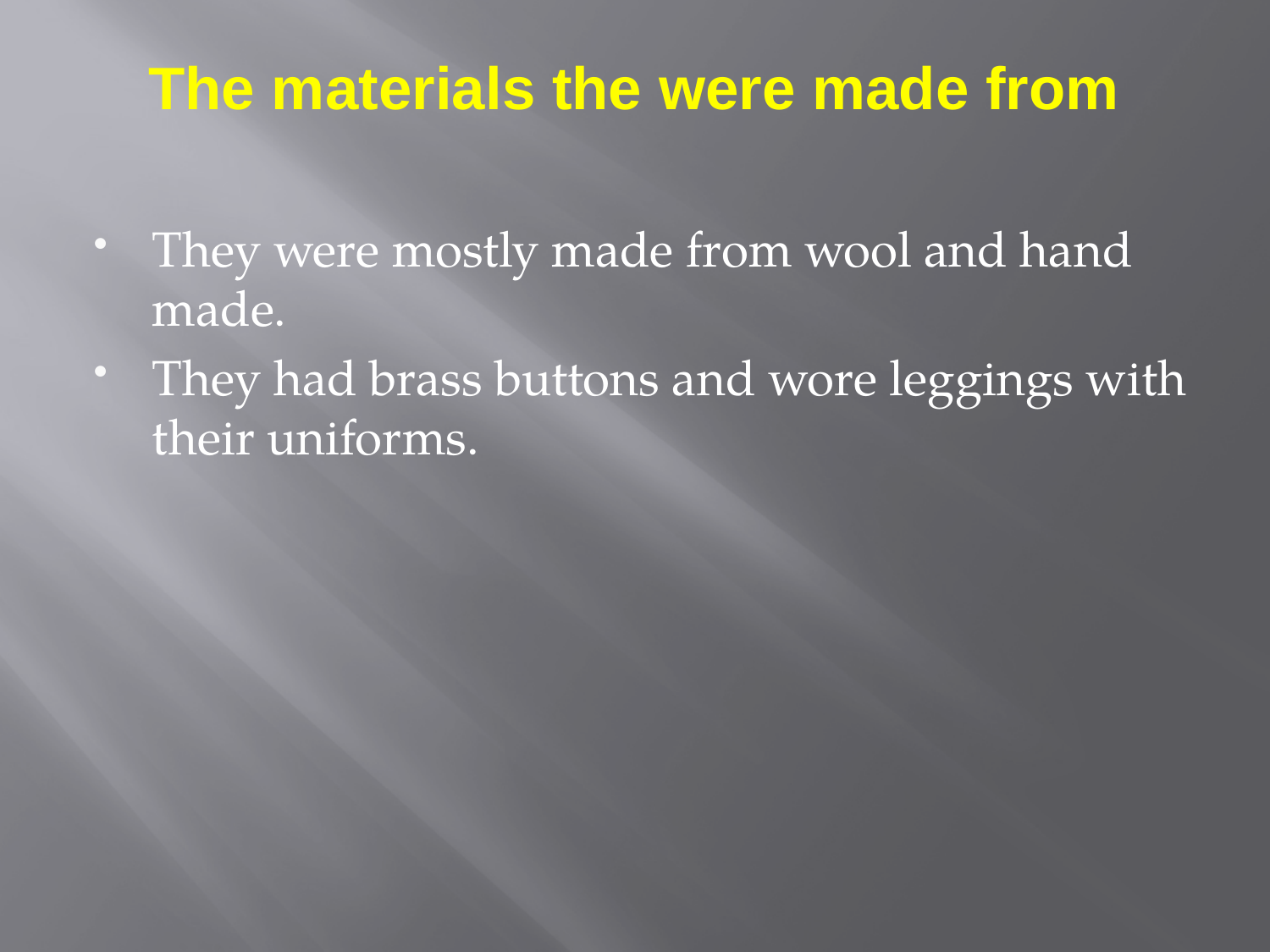

# The materials the were made from
They were mostly made from wool and hand made.
They had brass buttons and wore leggings with their uniforms.